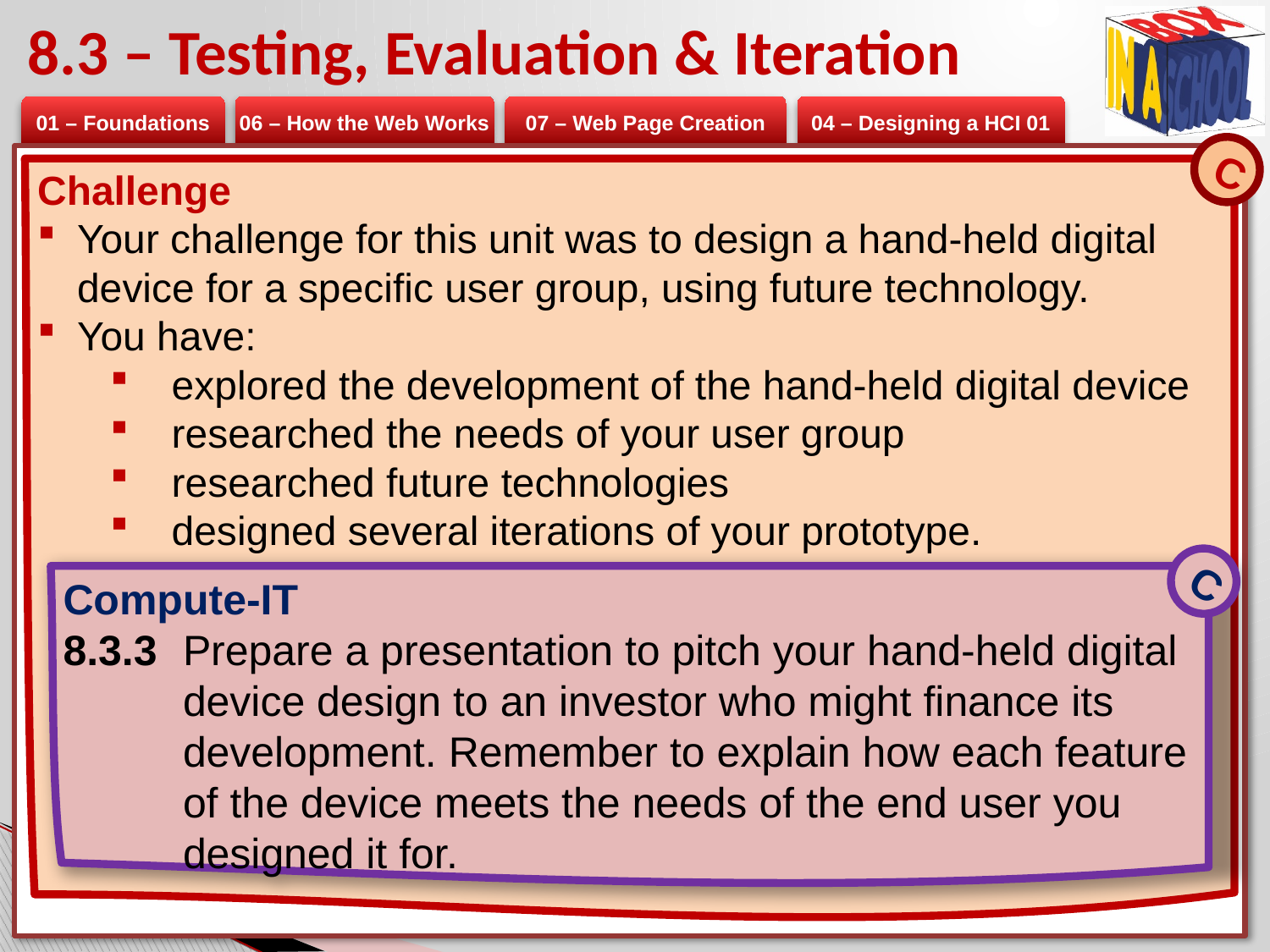

# 8.3 – Testing, Evaluation & Iteration
C
Challenge
Your challenge for this unit was to design a hand-held digital device for a specific user group, using future technology.
You have:
explored the development of the hand-held digital device
researched the needs of your user group
researched future technologies
designed several iterations of your prototype.
C
Compute-IT
8.3.3 	Prepare a presentation to pitch your hand-held digital device design to an investor who might finance its development. Remember to explain how each feature of the device meets the needs of the end user you designed it for.